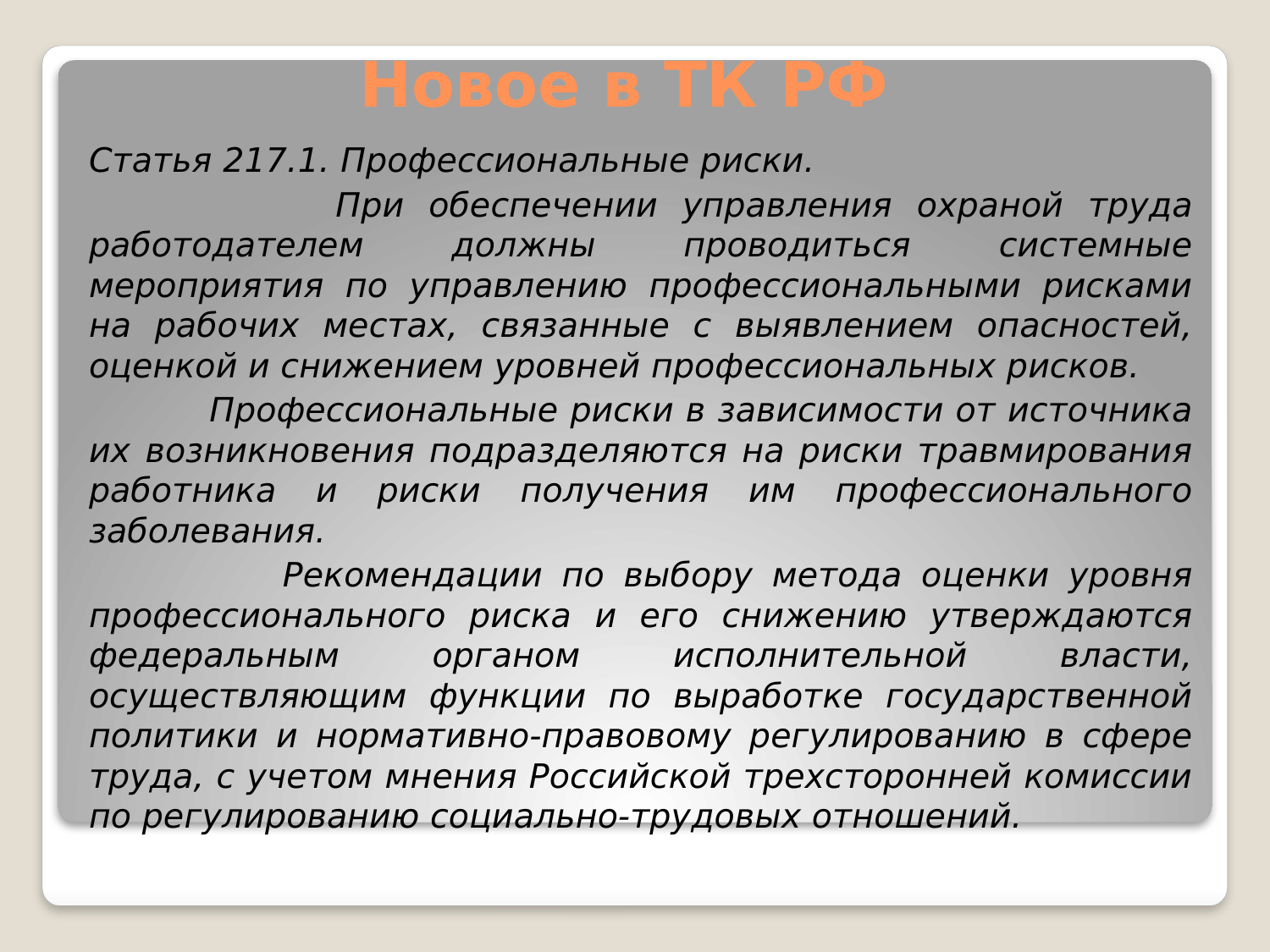

# Новое в ТК РФ
Статья 217.1. Профессиональные риски.
          При обеспечении управления охраной труда работодателем должны проводиться системные мероприятия по управлению профессиональными рисками на рабочих местах, связанные с выявлением опасностей, оценкой и снижением уровней профессиональных рисков.
          Профессиональные риски в зависимости от источника их возникновения подразделяются на риски травмирования работника и риски получения им профессионального заболевания.
          Рекомендации по выбору метода оценки уровня профессионального риска и его снижению утверждаются федеральным органом исполнительной власти, осуществляющим функции по выработке государственной политики и нормативно-правовому регулированию в сфере труда, с учетом мнения Российской трехсторонней комиссии по регулированию социально-трудовых отношений.